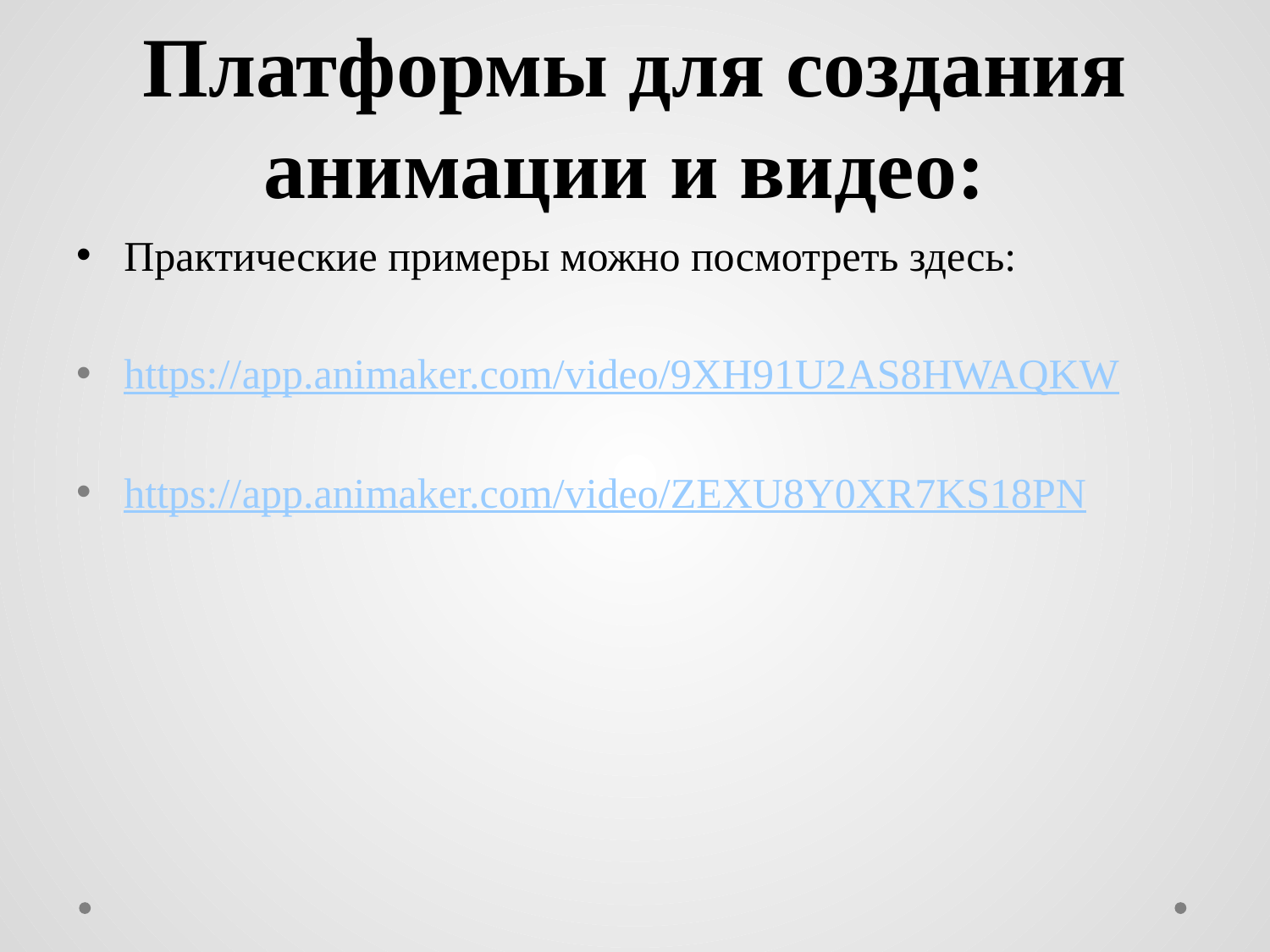

# Платформы для создания анимации и видео:
Практические примеры можно посмотреть здесь:

https://app.animaker.com/video/9XH91U2AS8HWAQKW

https://app.animaker.com/video/ZEXU8Y0XR7KS18PN